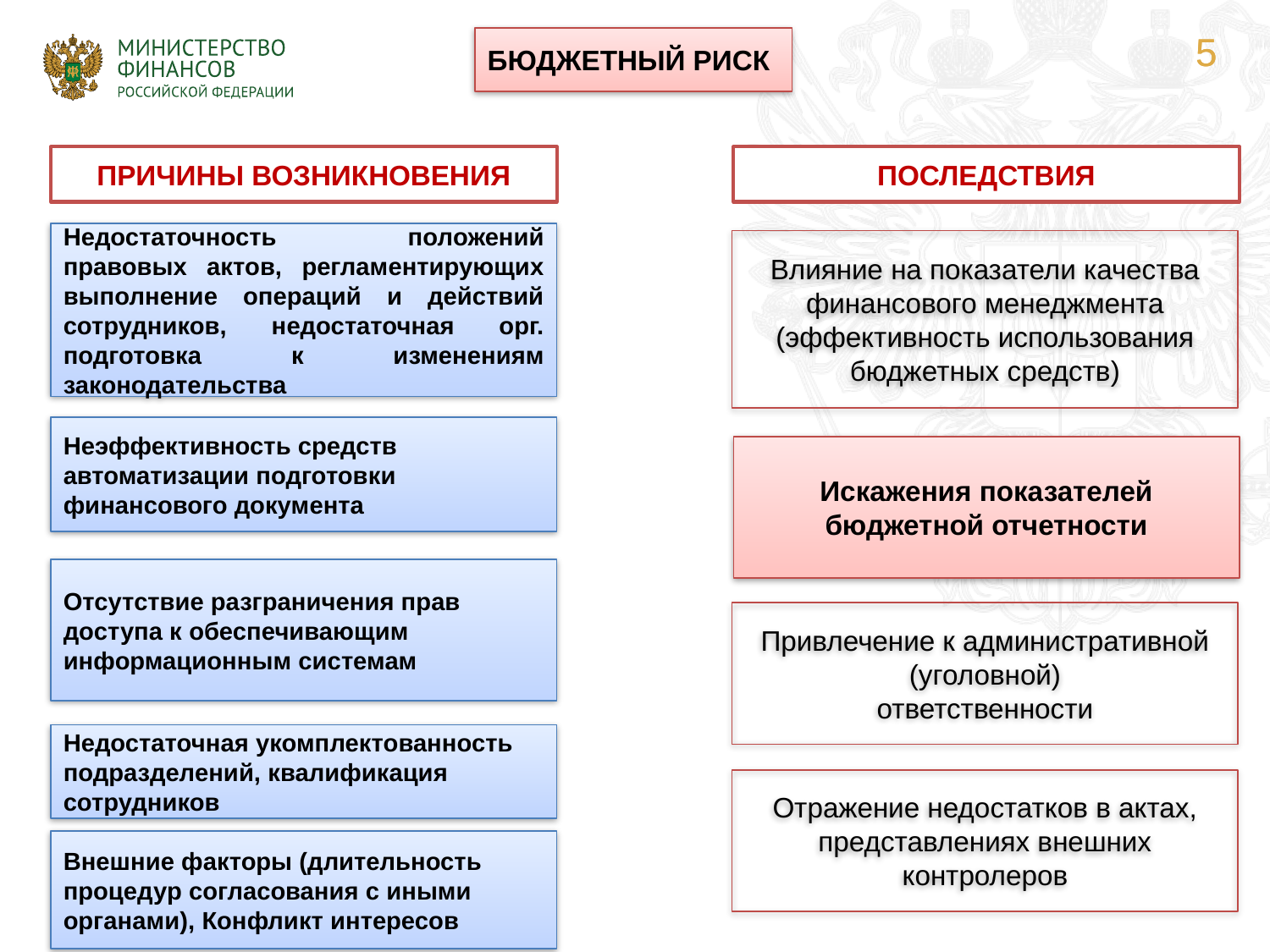

БЮДЖЕТНЫЙ РИСК
ПРИЧИНЫ ВОЗНИКНОВЕНИЯ
ПОСЛЕДСТВИЯ
Недостаточность положений правовых актов, регламентирующих выполнение операций и действий сотрудников, недостаточная орг. подготовка к изменениям законодательства
Влияние на показатели качества финансового менеджмента
(эффективность использования
бюджетных средств)
Неэффективность средств автоматизации подготовки финансового документа
Искажения показателей бюджетной отчетности
Отсутствие разграничения прав доступа к обеспечивающим информационным системам
Привлечение к административной (уголовной)
ответственности
Недостаточная укомплектованность подразделений, квалификация сотрудников
Отражение недостатков в актах, представлениях внешних контролеров
Внешние факторы (длительность процедур согласования с иными органами), Конфликт интересов